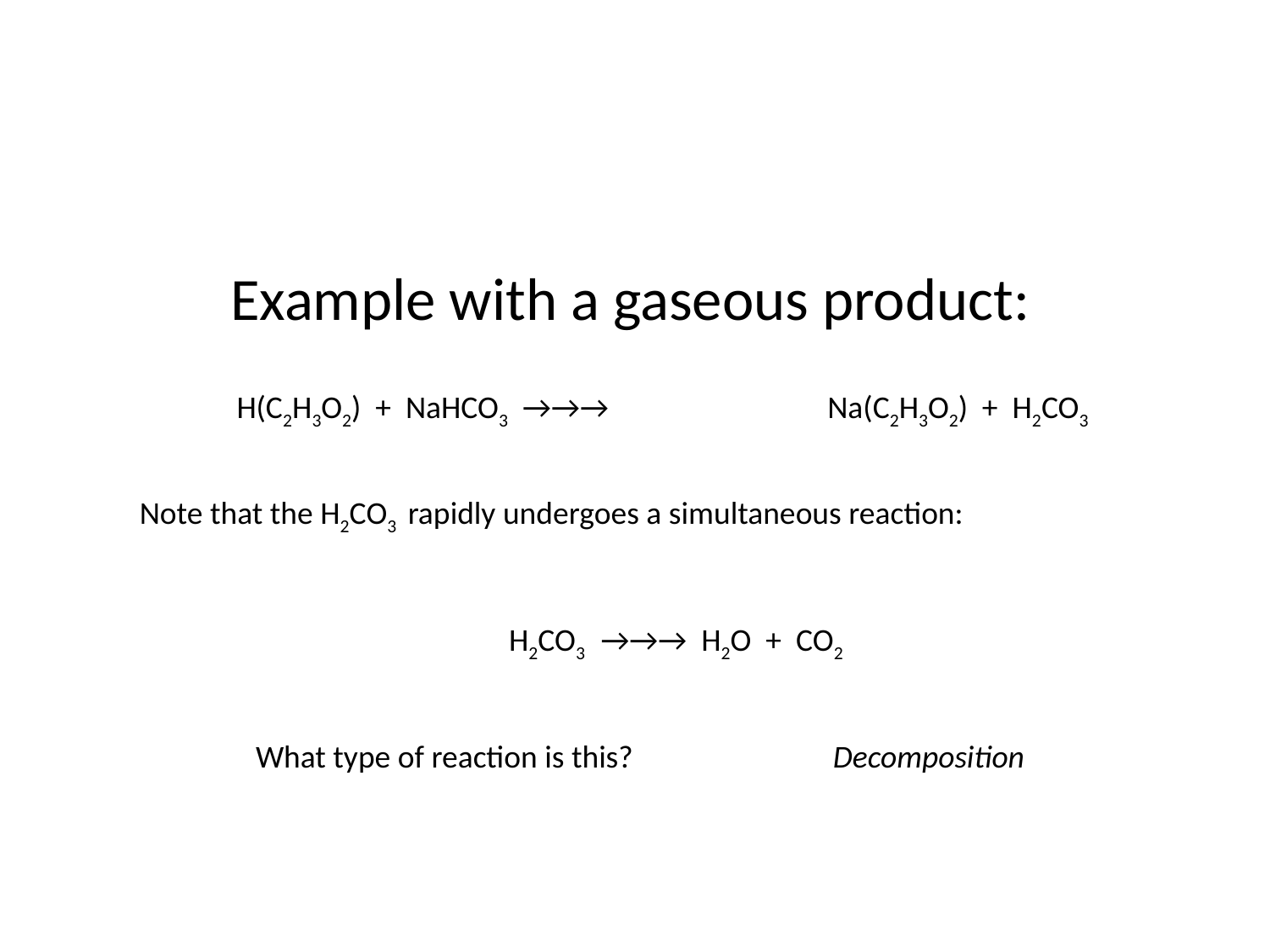

Example with a gaseous product:
H(C2H3O2)  +  NaHCO3  →→→
Na(C2H3O2)  +  H2CO3
Note that the H2CO3  rapidly undergoes a simultaneous reaction:
H2CO3   →→→  H2O  +  CO2
What type of reaction is this?
Decomposition